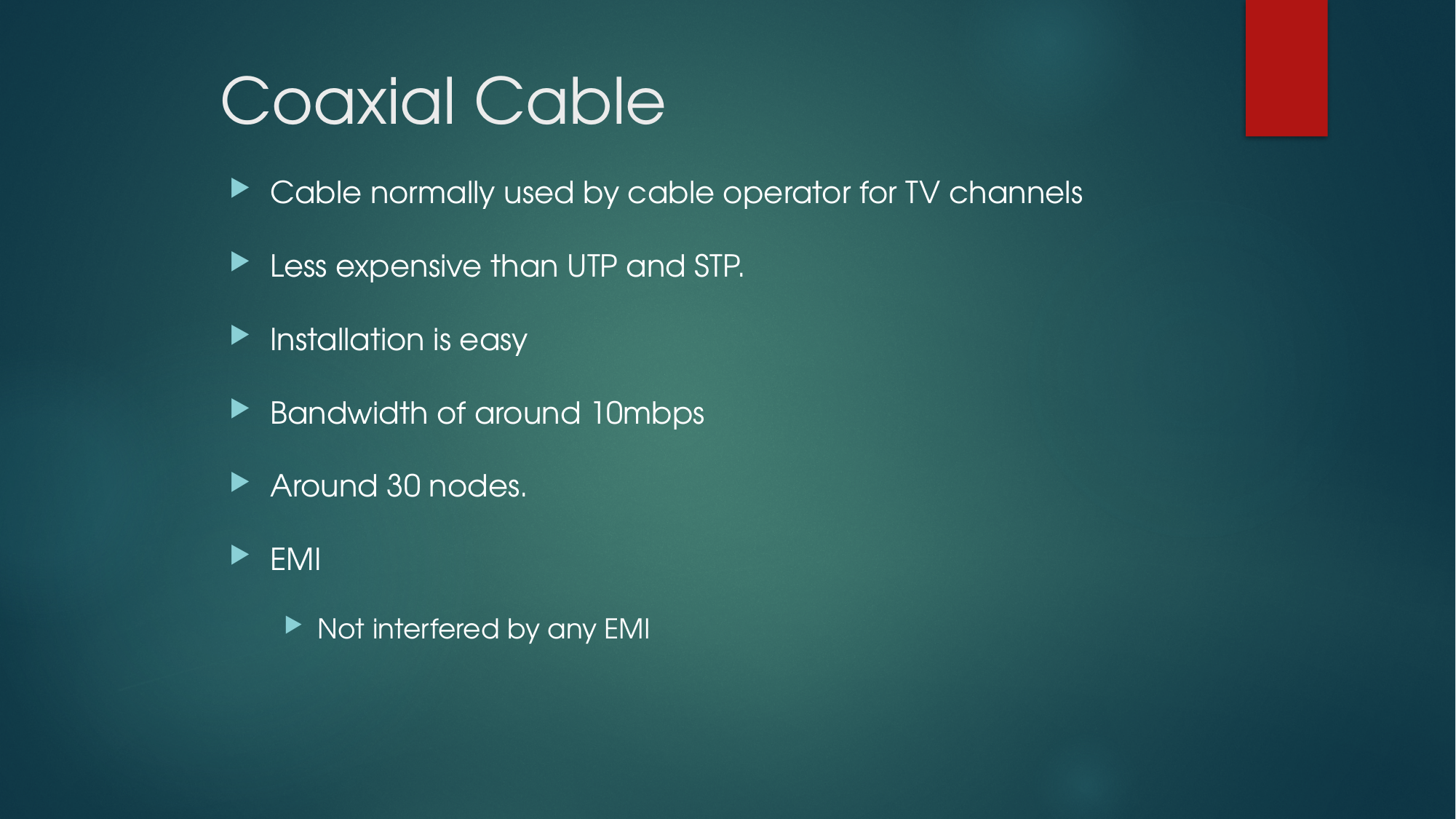

# Coaxial Cable
Cable normally used by cable operator for TV channels
Less expensive than UTP and STP.
Installation is easy
Bandwidth of around 10mbps
Around 30 nodes.
EMI
Not interfered by any EMI